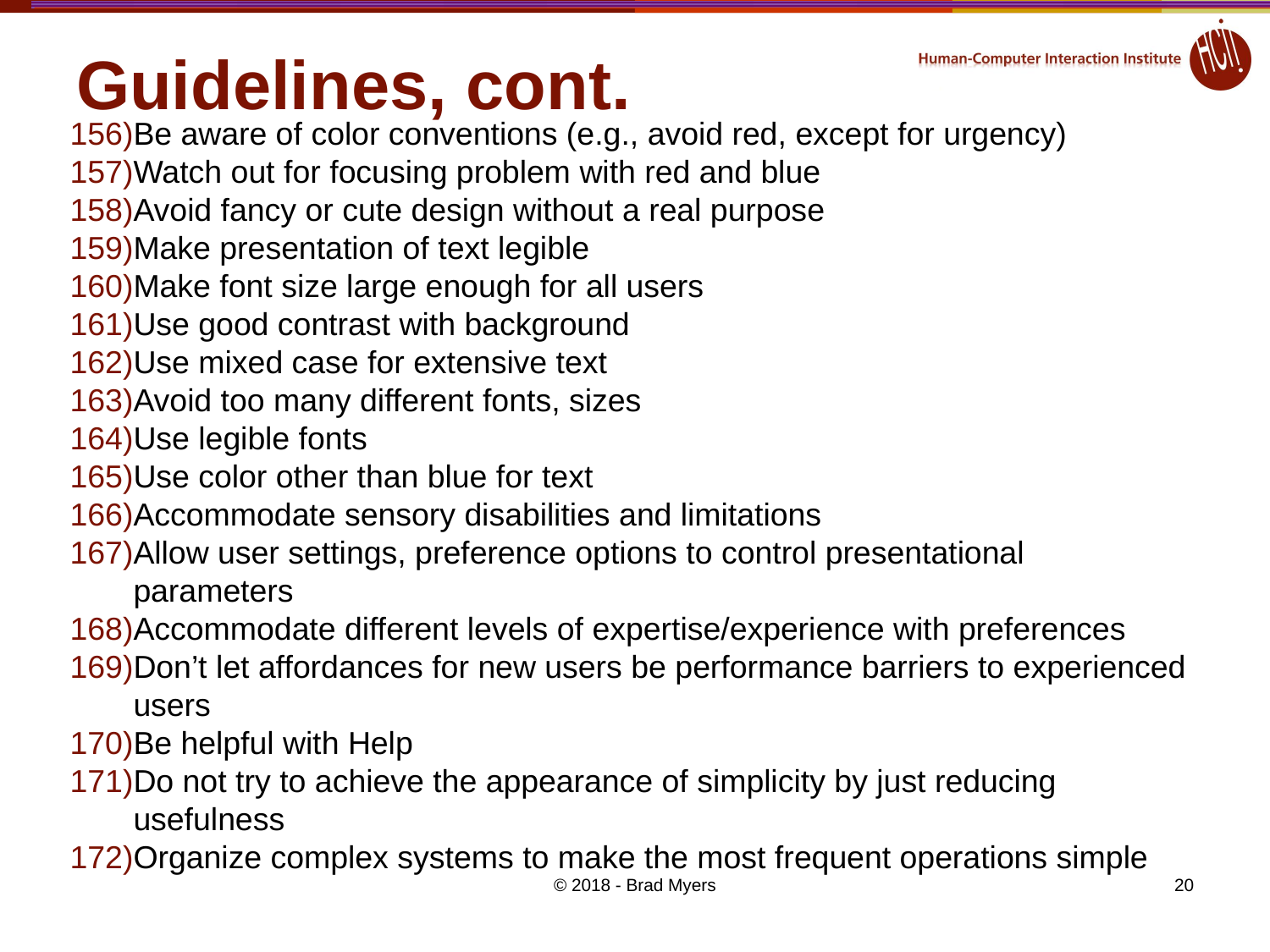

# Guidelines, cont.
Be aware of color conventions (e.g., avoid red, except for urgency)
Watch out for focusing problem with red and blue
Avoid fancy or cute design without a real purpose
Make presentation of text legible
Make font size large enough for all users
Use good contrast with background
Use mixed case for extensive text
Avoid too many different fonts, sizes
Use legible fonts
Use color other than blue for text
Accommodate sensory disabilities and limitations
Allow user settings, preference options to control presentational parameters
Accommodate different levels of expertise/experience with preferences
Don’t let affordances for new users be performance barriers to experienced users
Be helpful with Help
Do not try to achieve the appearance of simplicity by just reducing usefulness
Organize complex systems to make the most frequent operations simple
© 2018 - Brad Myers
20